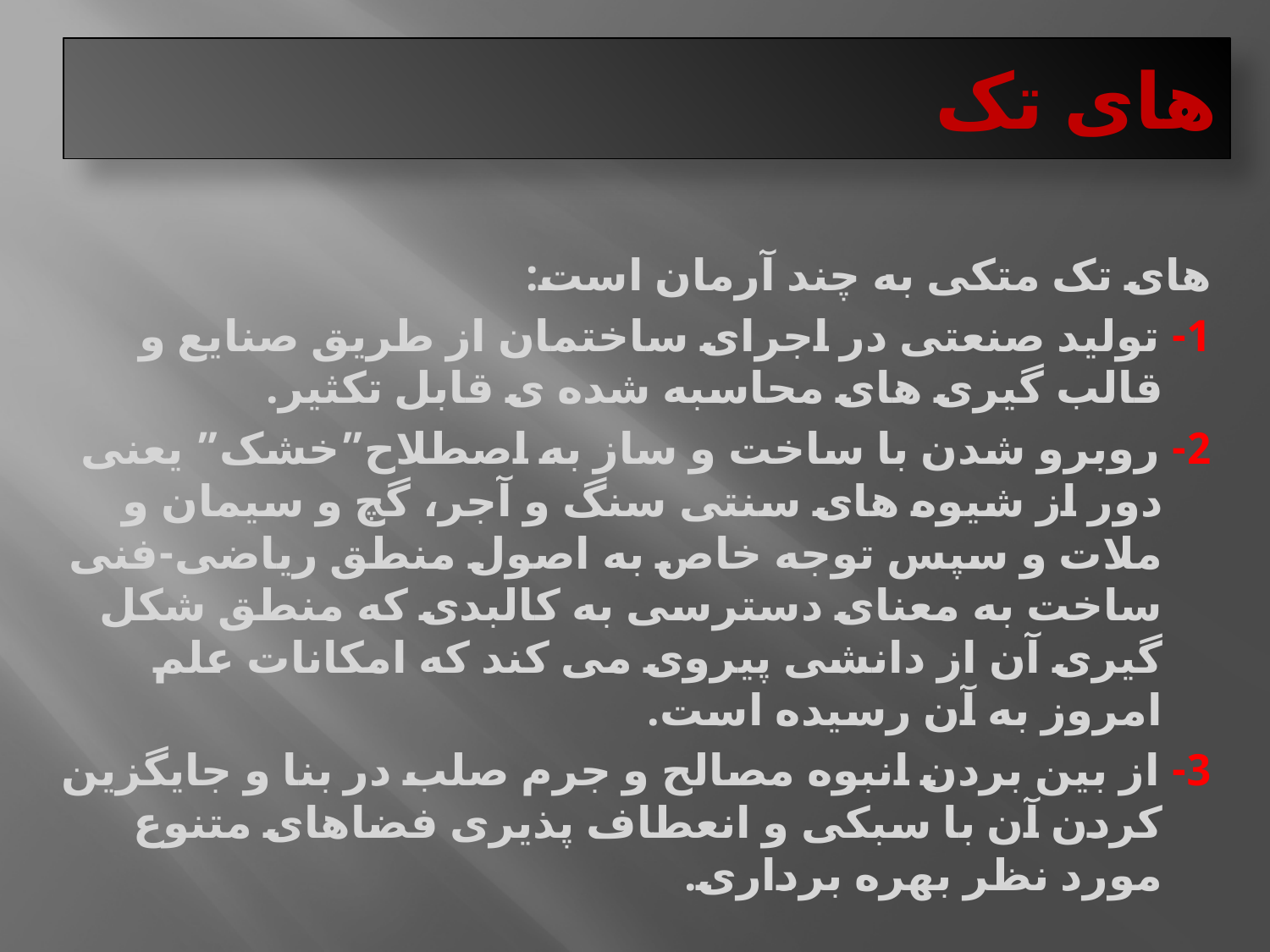

# های تک

های تک متکی به چند آرمان است:
1- تولید صنعتی در اجرای ساختمان از طریق صنایع و قالب گیری های محاسبه شده ی قابل تکثیر.
2- روبرو شدن با ساخت و ساز به اصطلاح”خشک” یعنی دور از شیوه های سنتی سنگ و آجر، گچ و سیمان و ملات و سپس توجه خاص به اصول منطق ریاضی-فنی ساخت به معنای دسترسی به کالبدی که منطق شکل گیری آن از دانشی پیروی می کند که امکانات علم امروز به آن رسیده است.
3- از بین بردن انبوه مصالح و جرم صلب در بنا و جایگزین کردن آن با سبکی و انعطاف پذیری فضاهای متنوع مورد نظر بهره برداری.